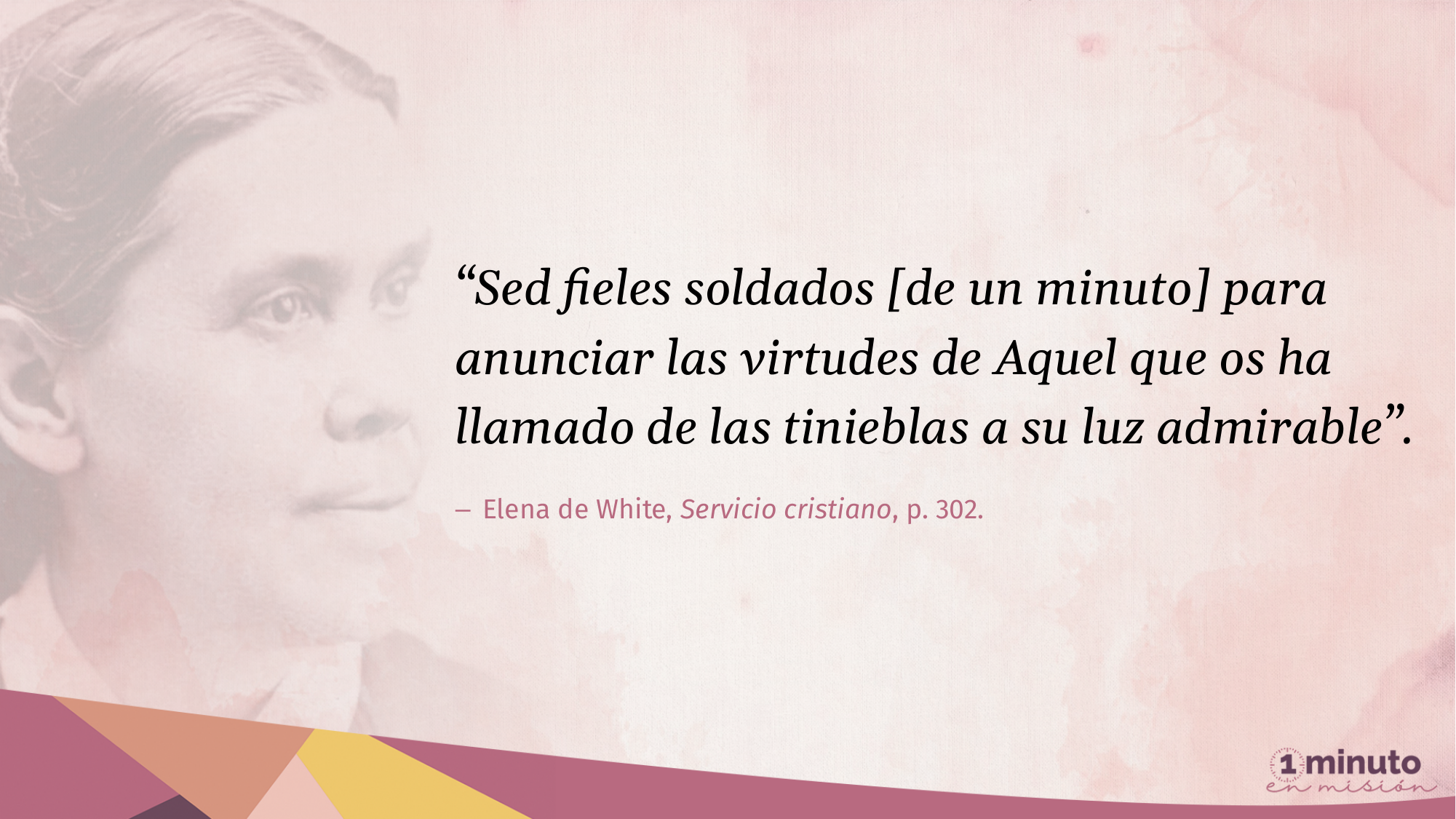

“Sed fieles soldados [de un minuto] para anunciar las virtudes de Aquel que os ha llamado de las tinieblas a su luz admirable”.
Elena de White, Servicio cristiano, p. 302.